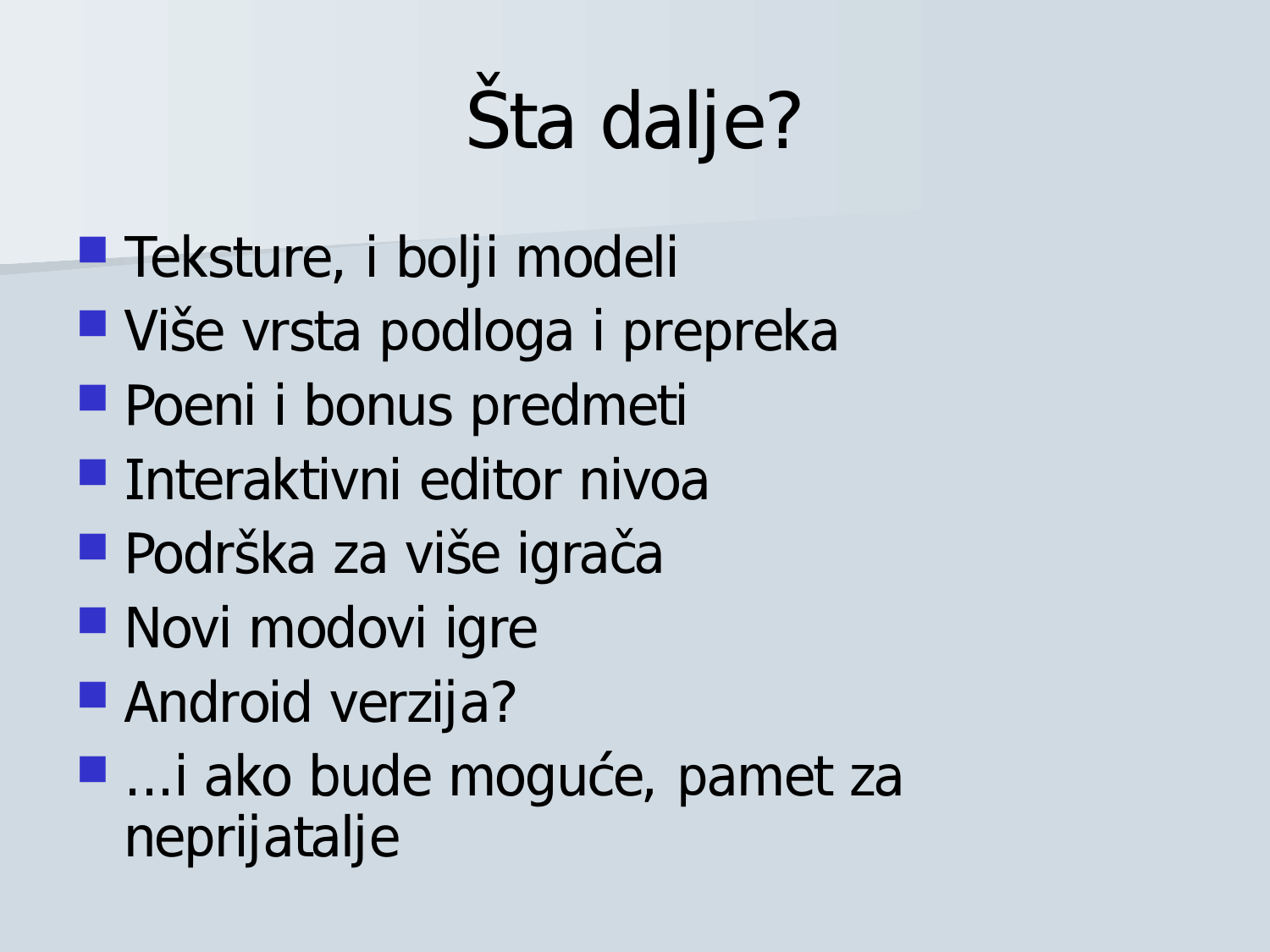

Šta dalje?
Teksture, i bolji modeli
Više vrsta podloga i prepreka
Poeni i bonus predmeti
Interaktivni editor nivoa
Podrška za više igrača
Novi modovi igre
Android verzija?
...i ako bude moguće, pamet za neprijatalje